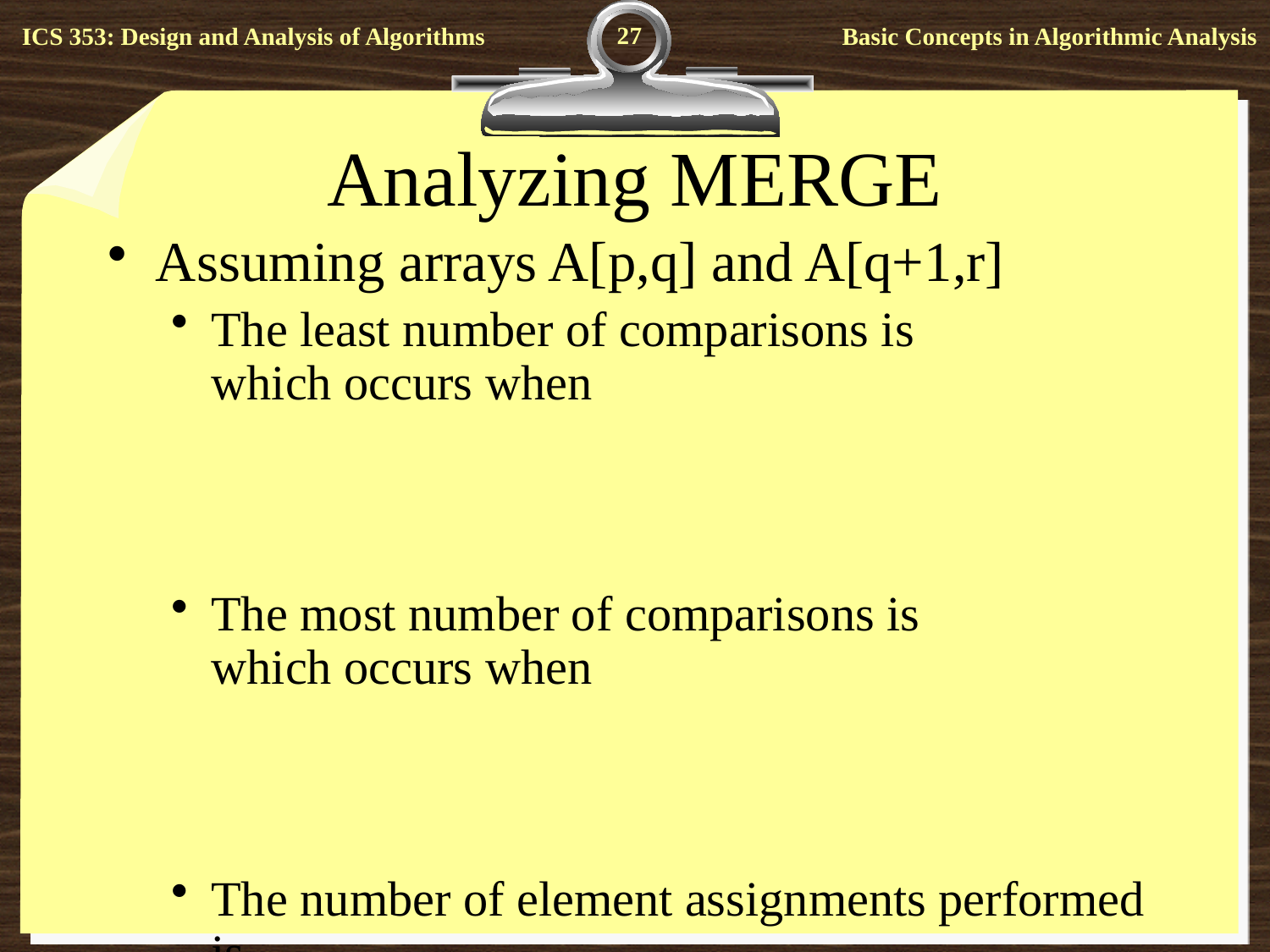

27
# Analyzing MERGE
Assuming arrays A[p,q] and A[q+1,r]
The least number of comparisons is           which occurs when

The most number of comparisons is          which occurs when

The number of element assignments performed is